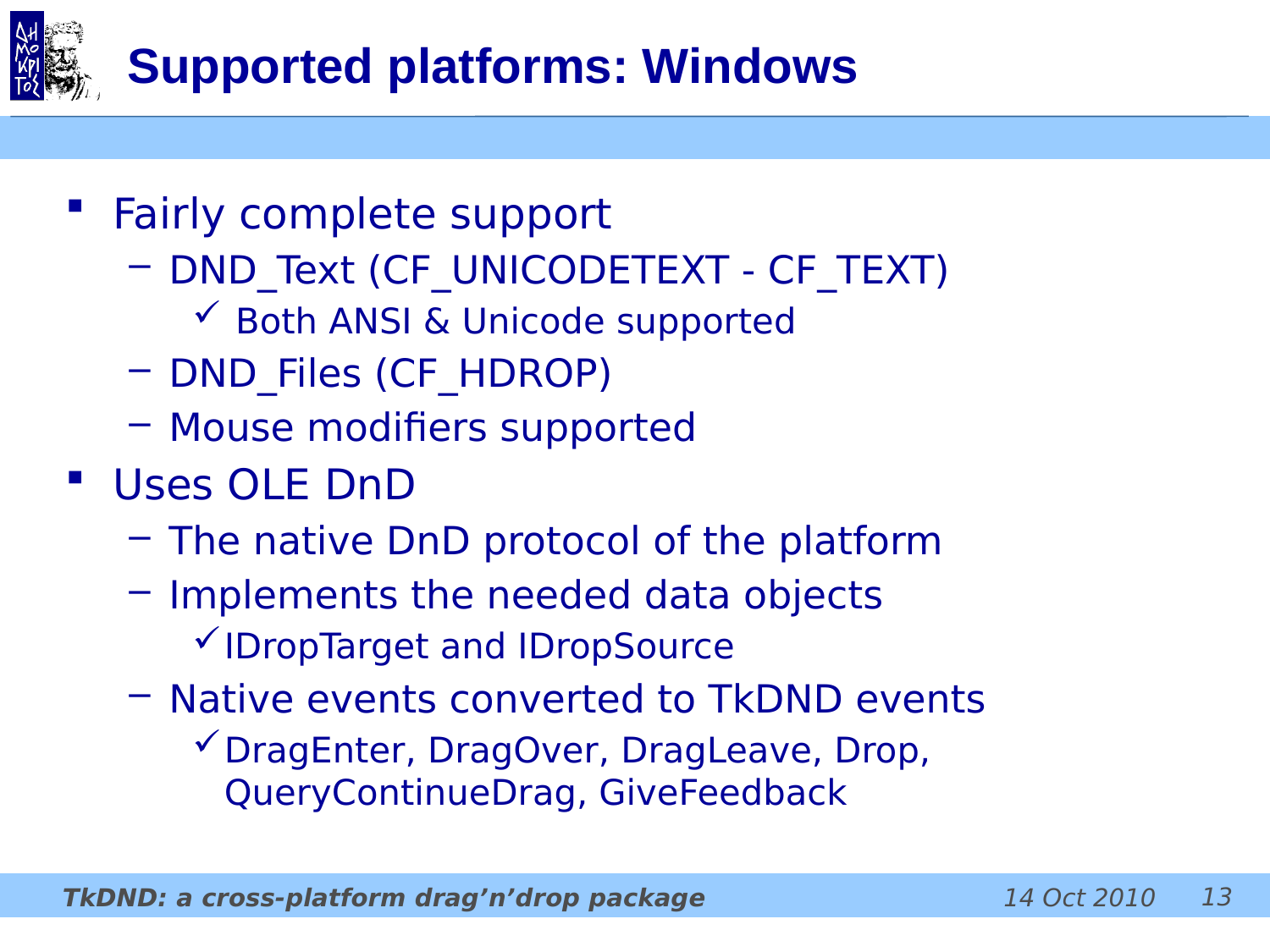

# Supported platforms: Windows
Fairly complete support
DND_Text (CF_UNICODETEXT - CF_TEXT)
 Both ANSI & Unicode supported
DND_Files (CF_HDROP)
Mouse modifiers supported
Uses OLE DnD
The native DnD protocol of the platform
Implements the needed data objects
IDropTarget and IDropSource
Native events converted to TkDND events
DragEnter, DragOver, DragLeave, Drop, QueryContinueDrag, GiveFeedback
13
TkDND: a cross-platform drag’n’drop package
14 Oct 2010